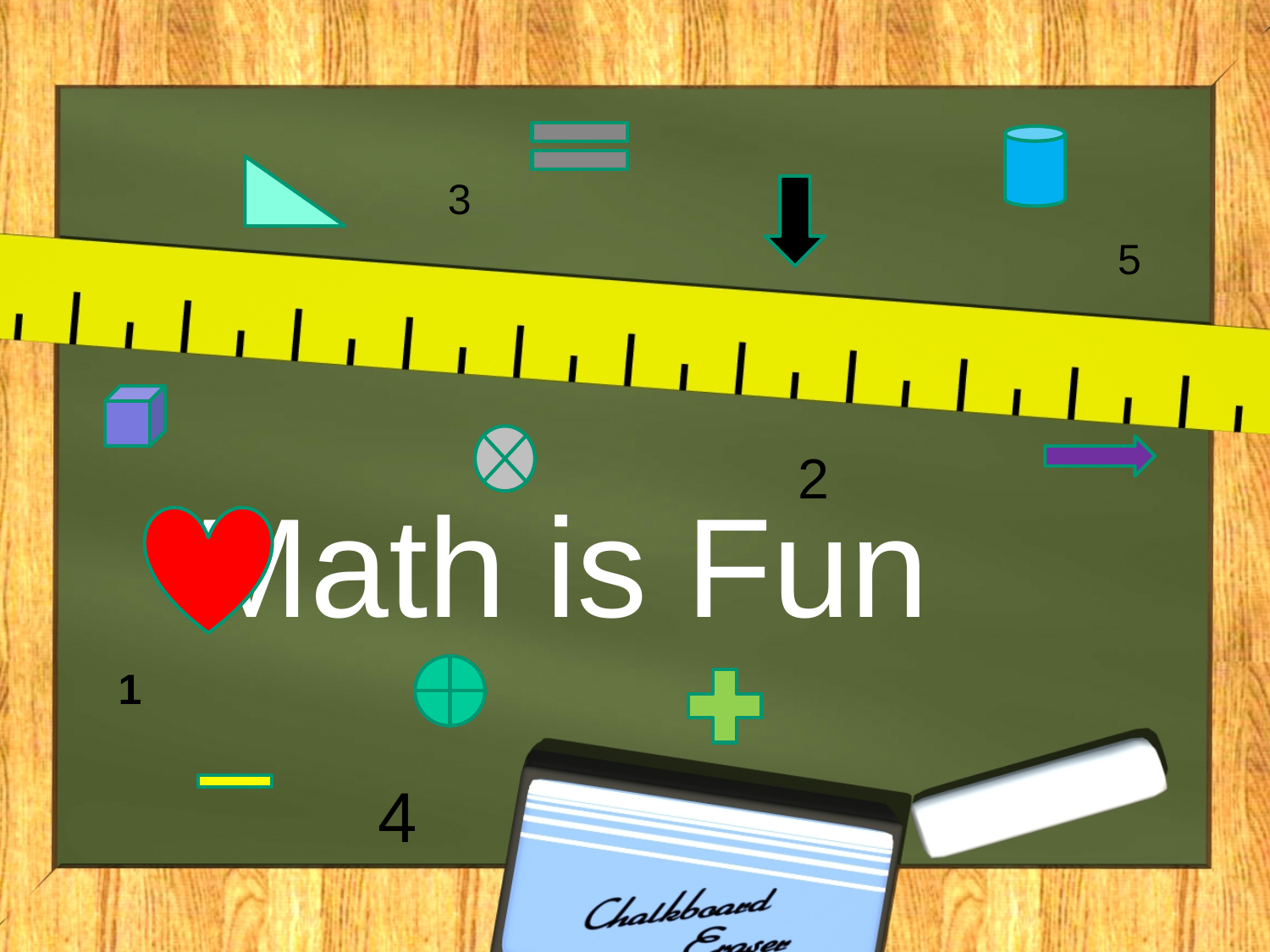

3

5

Math is Fun

2

1

4